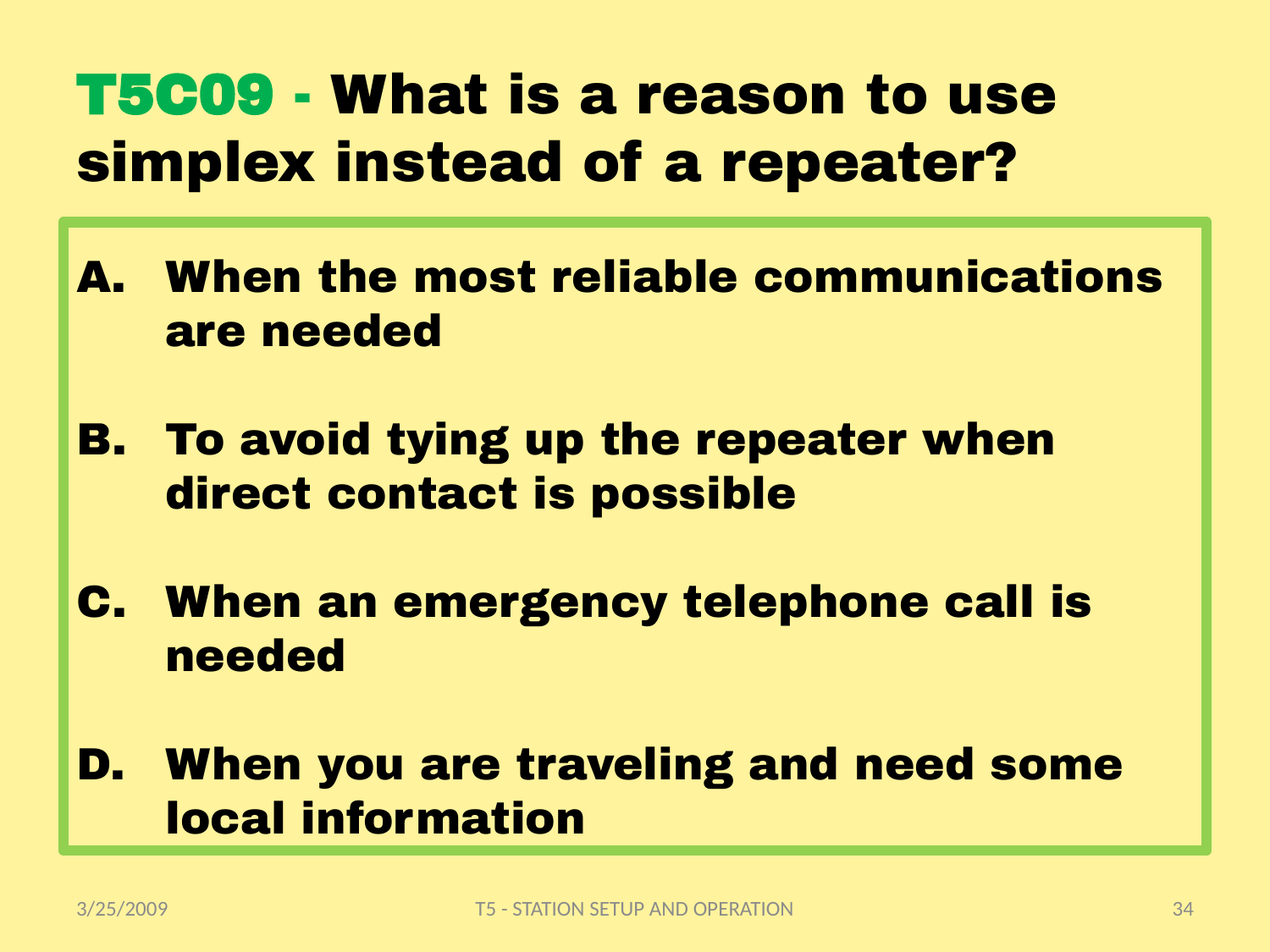

# T5C09 - What is a reason to use simplex instead of a repeater?

When the most reliable communications are needed

To avoid tying up the repeater when direct contact is possible

When an emergency telephone call is needed

When you are traveling and need some local information
3/25/2009
T5 - STATION SETUP AND OPERATION
34